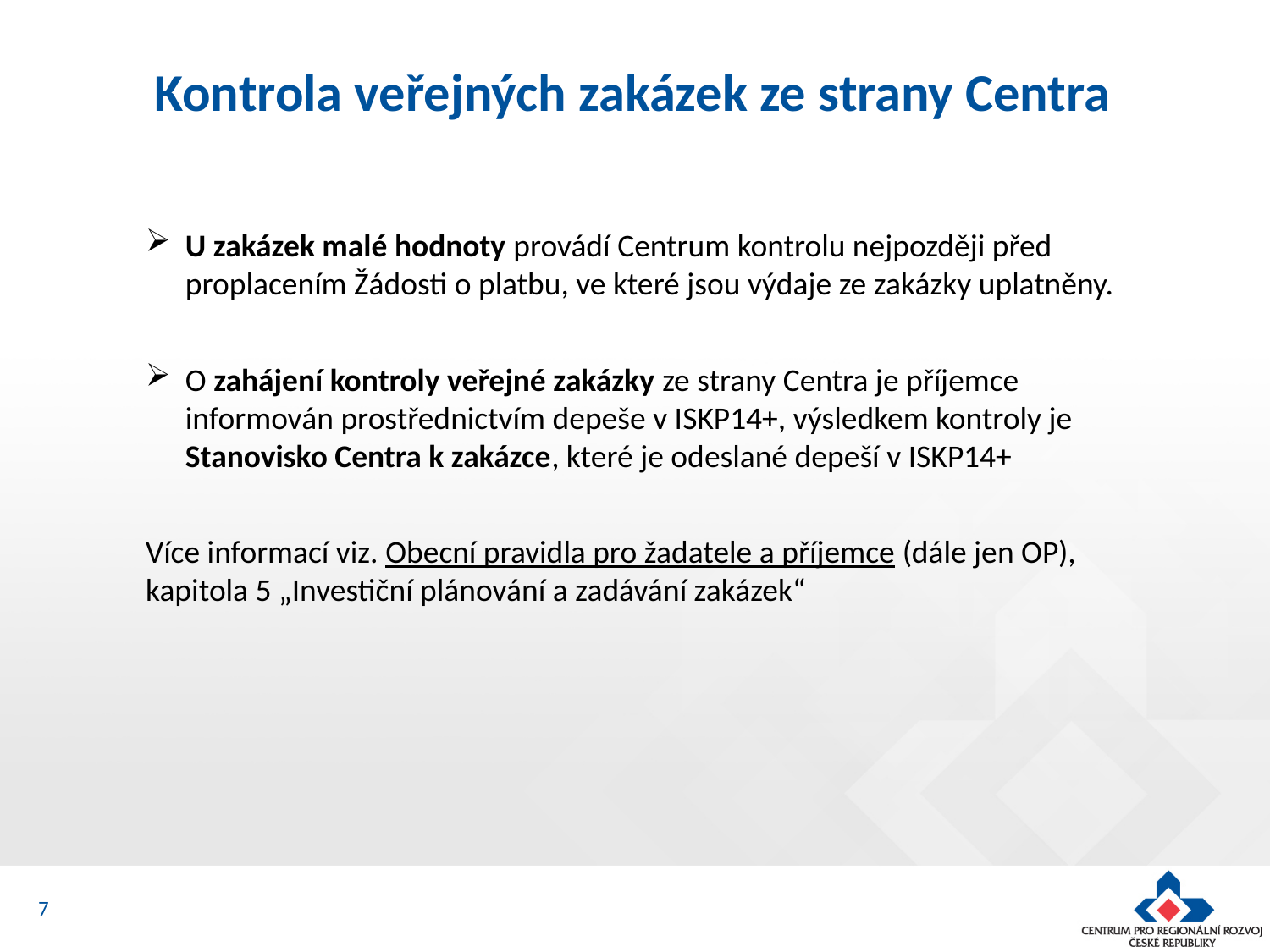

# Kontrola veřejných zakázek ze strany Centra

U zakázek malé hodnoty provádí Centrum kontrolu nejpozději před proplacením Žádosti o platbu, ve které jsou výdaje ze zakázky uplatněny.

O zahájení kontroly veřejné zakázky ze strany Centra je příjemce informován prostřednictvím depeše v ISKP14+, výsledkem kontroly je Stanovisko Centra k zakázce, které je odeslané depeší v ISKP14+

Více informací viz. Obecní pravidla pro žadatele a příjemce (dále jen OP), kapitola 5 „Investiční plánování a zadávání zakázek“

7